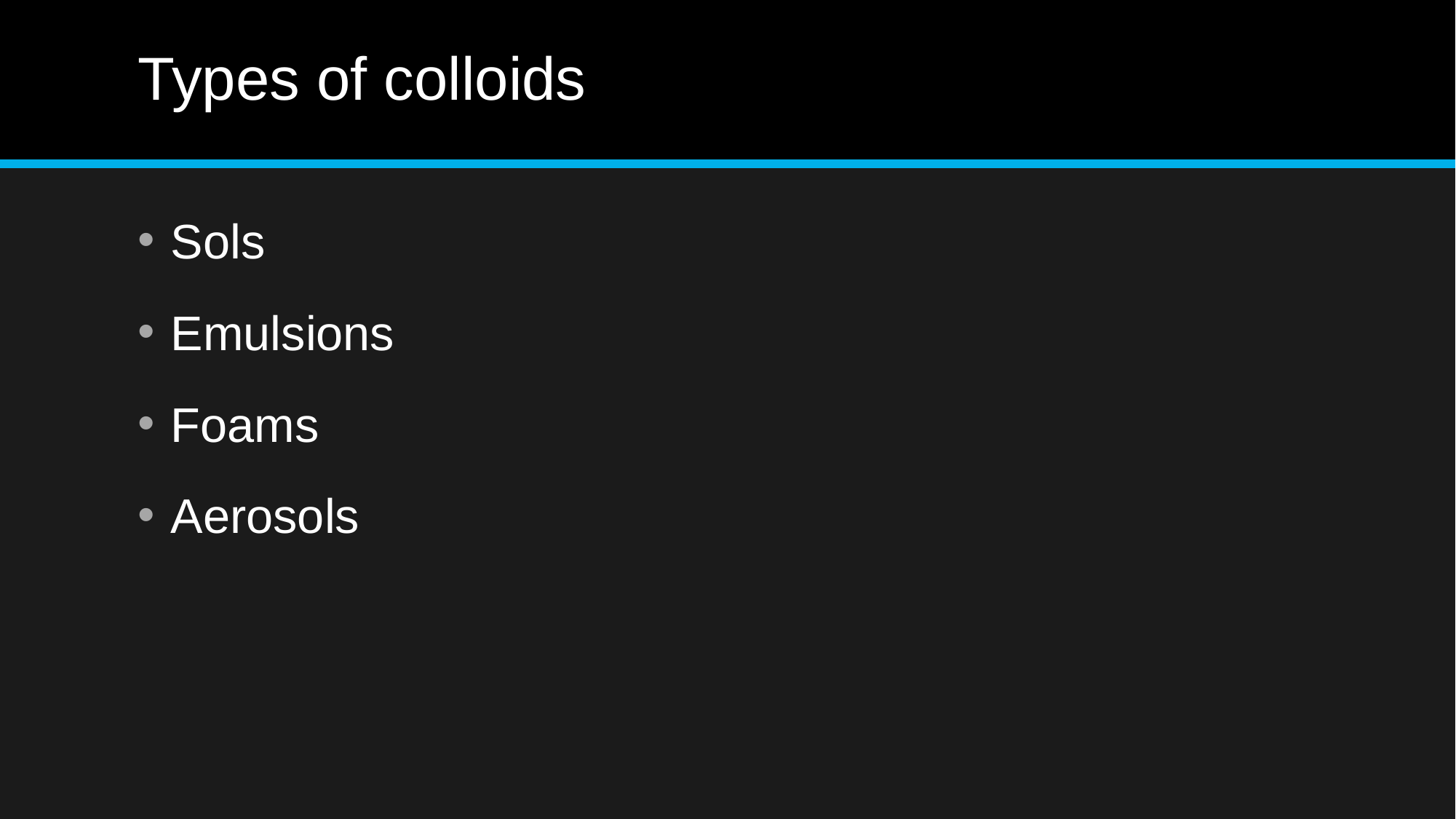

# Types of colloids
Sols
Emulsions
Foams
Aerosols